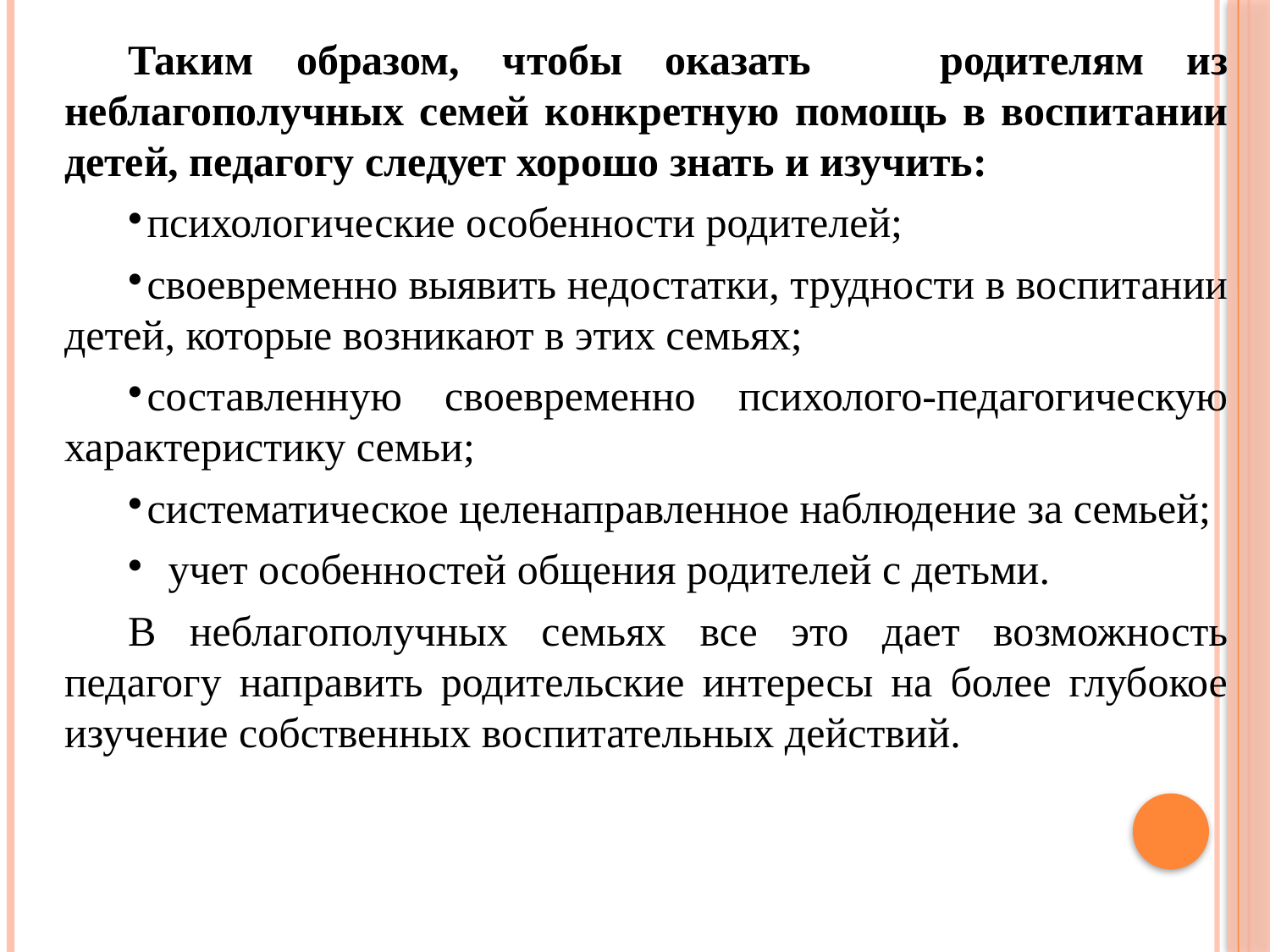

Таким образом, чтобы оказать   родителям из неблагополучных семей конкретную помощь в воспитании детей, педагогу следует хорошо знать и изучить:
психологические особенности родителей;
своевременно выявить недостатки, трудности в воспитании детей, которые возникают в этих семьях;
составленную своевременно психолого-педагогическую характеристику семьи;
систематическое целенаправленное наблюдение за семьей;
  учет особенностей общения родителей с детьми.
В неблагополучных семьях все это дает возможность педагогу направить родительские интересы на более глубокое изучение собственных воспитательных действий.